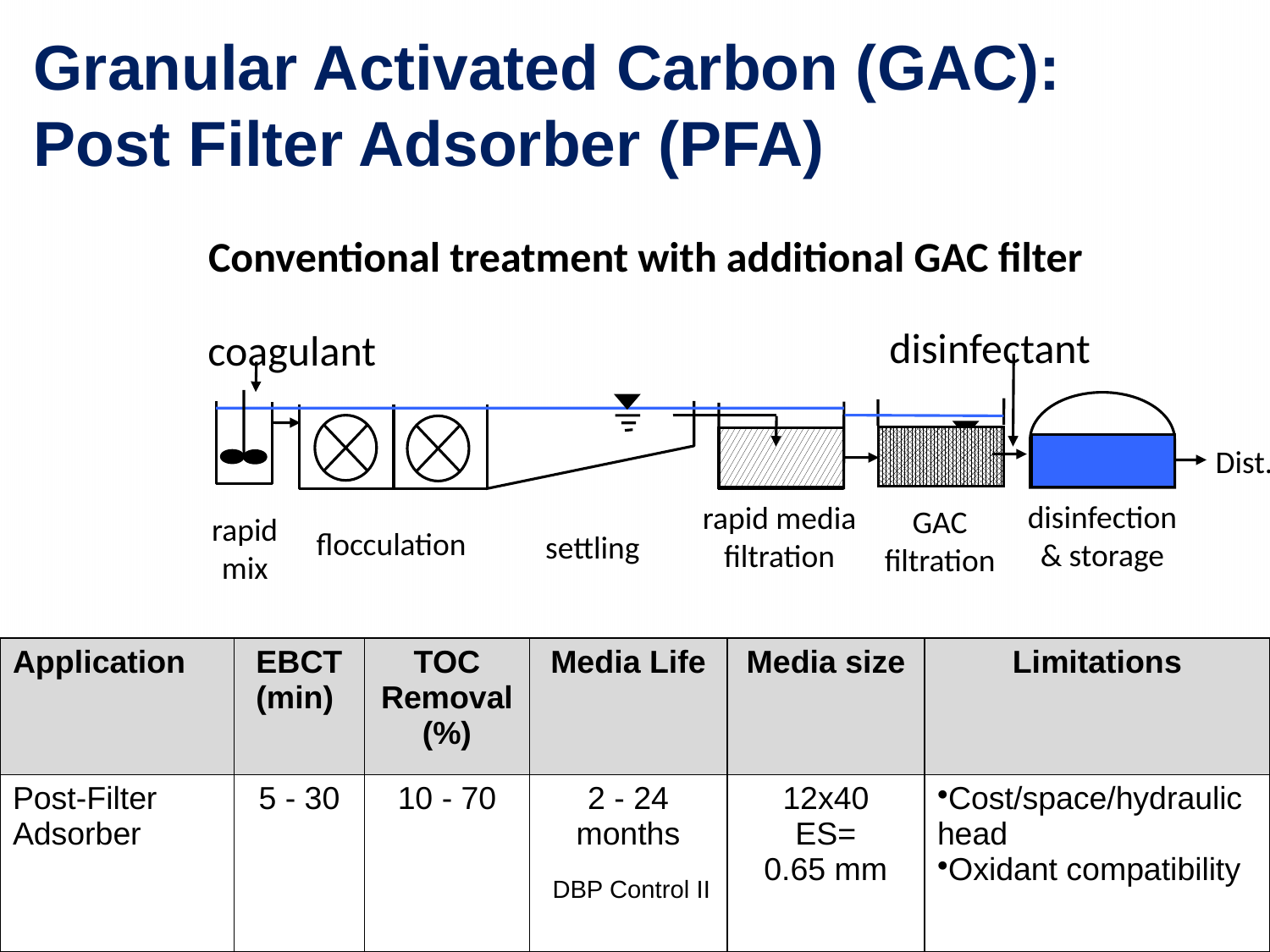

Granular Activated Carbon (GAC): Post Filter Adsorber (PFA)
Conventional treatment with additional GAC filter
disinfectant
coagulant

Dist.

disinfection& storage
rapid media filtration
GAC filtration
rapid mix
flocculation
settling
| Application | EBCT (min) | TOC Removal (%) | Media Life | Media size | Limitations |
| --- | --- | --- | --- | --- | --- |
| Post-Filter Adsorber | 5 - 30 | 10 - 70 | 2 - 24 months | 12x40 ES= 0.65 mm | Cost/space/hydraulic head Oxidant compatibility |

DBP Control II